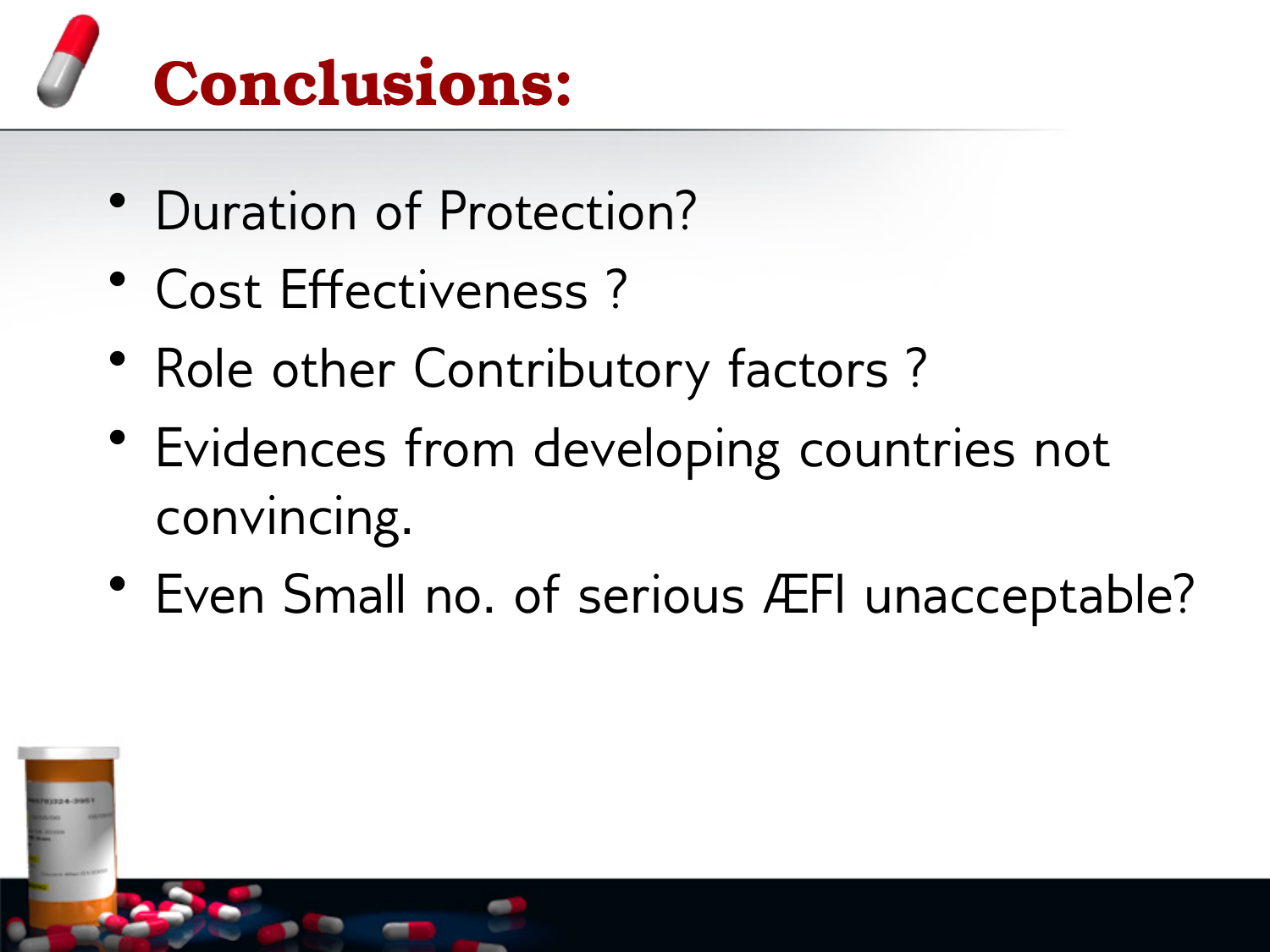

# Conclusions:
Duration of Protection?
Cost Effectiveness ?
Role other Contributory factors ?
Evidences from developing countries not convincing.
Even Small no. of serious AEFI unacceptable?